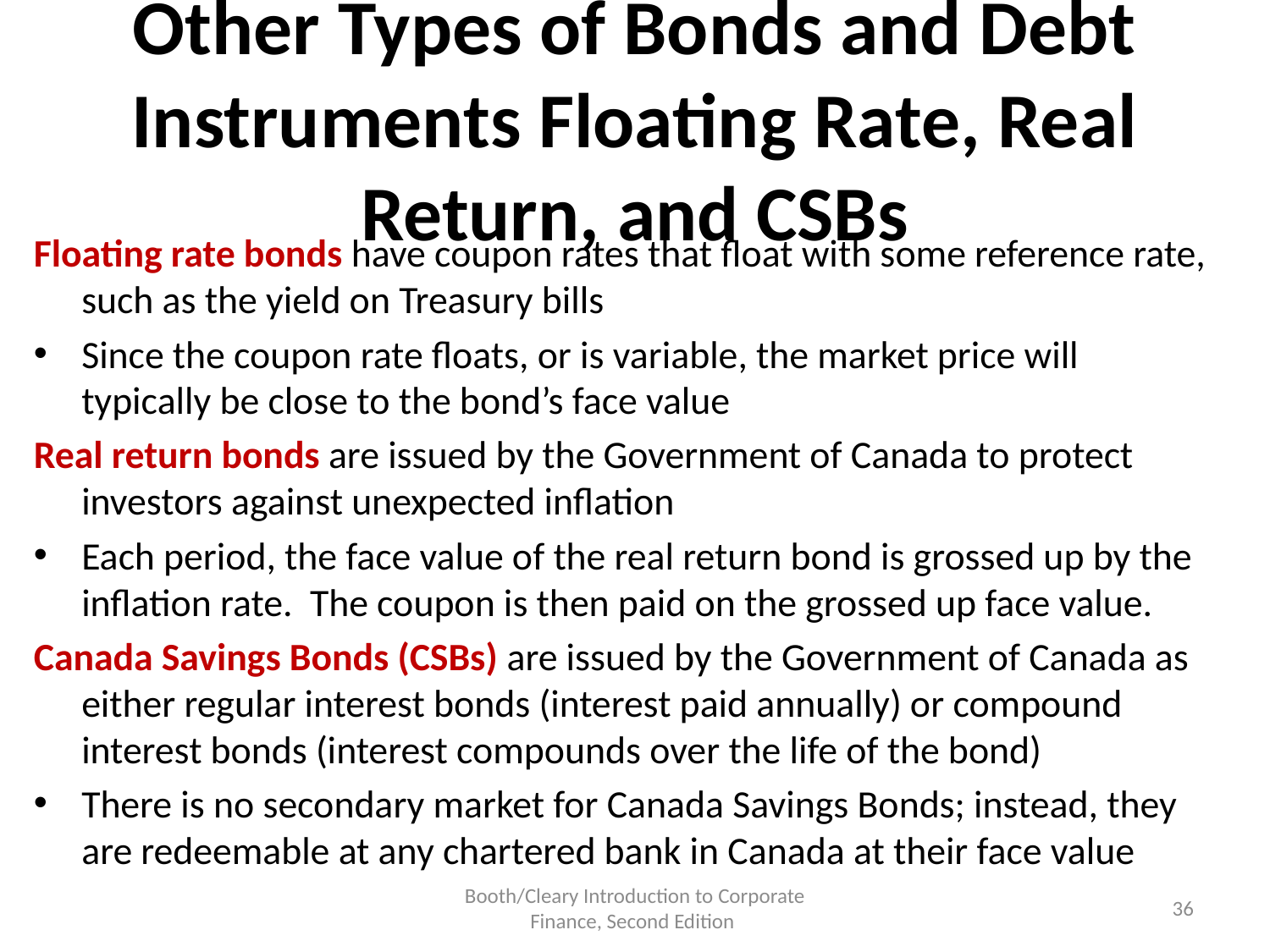

# Other Types of Bonds and Debt Instruments Floating Rate, Real Return, and CSBs
Floating rate bonds have coupon rates that float with some reference rate, such as the yield on Treasury bills
Since the coupon rate floats, or is variable, the market price will typically be close to the bond’s face value
Real return bonds are issued by the Government of Canada to protect investors against unexpected inflation
Each period, the face value of the real return bond is grossed up by the inflation rate.  The coupon is then paid on the grossed up face value.
Canada Savings Bonds (CSBs) are issued by the Government of Canada as either regular interest bonds (interest paid annually) or compound interest bonds (interest compounds over the life of the bond)
There is no secondary market for Canada Savings Bonds; instead, they are redeemable at any chartered bank in Canada at their face value
Booth/Cleary Introduction to Corporate Finance, Second Edition
36